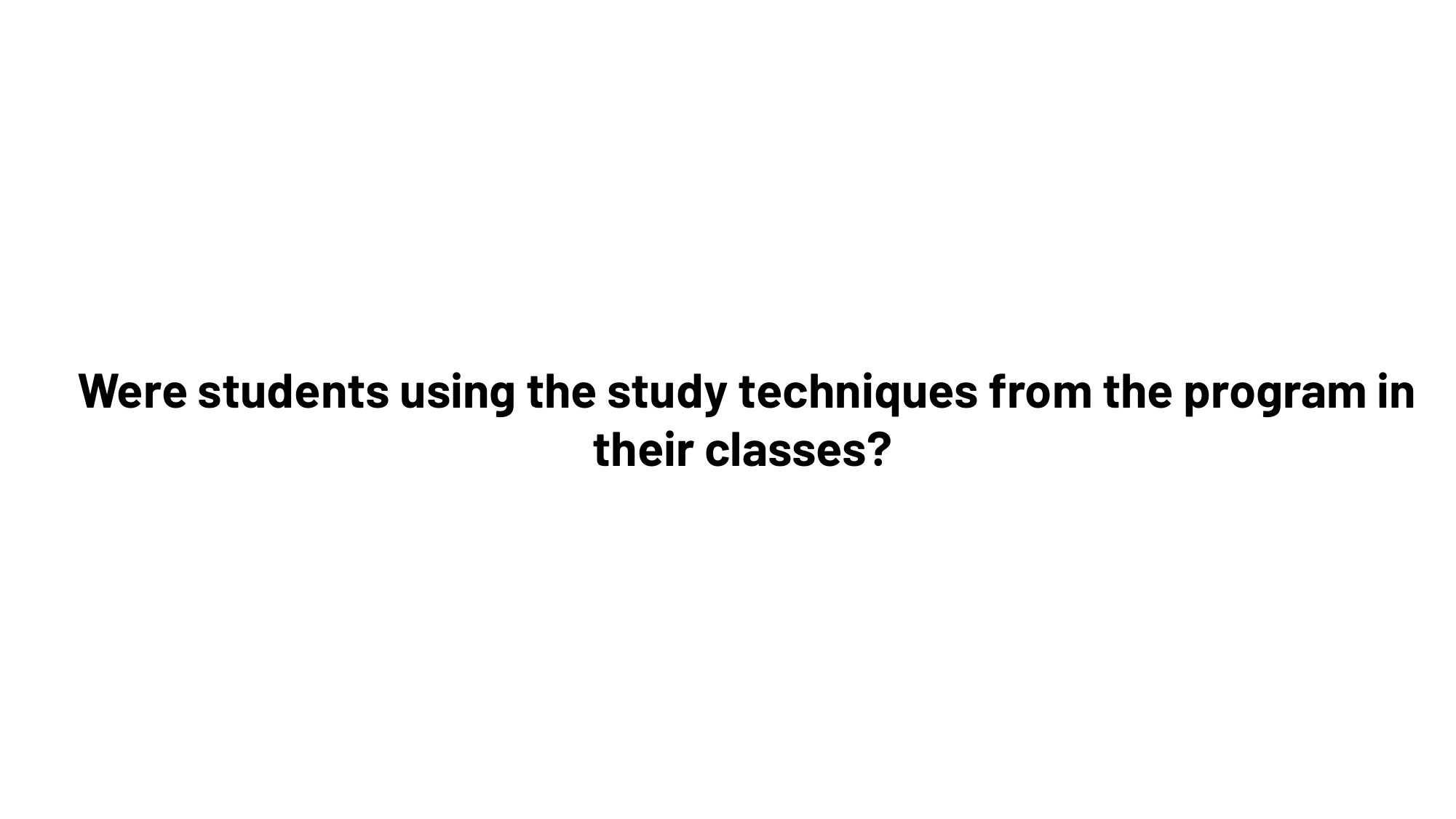

Were students using the study techniques from the program in their classes?